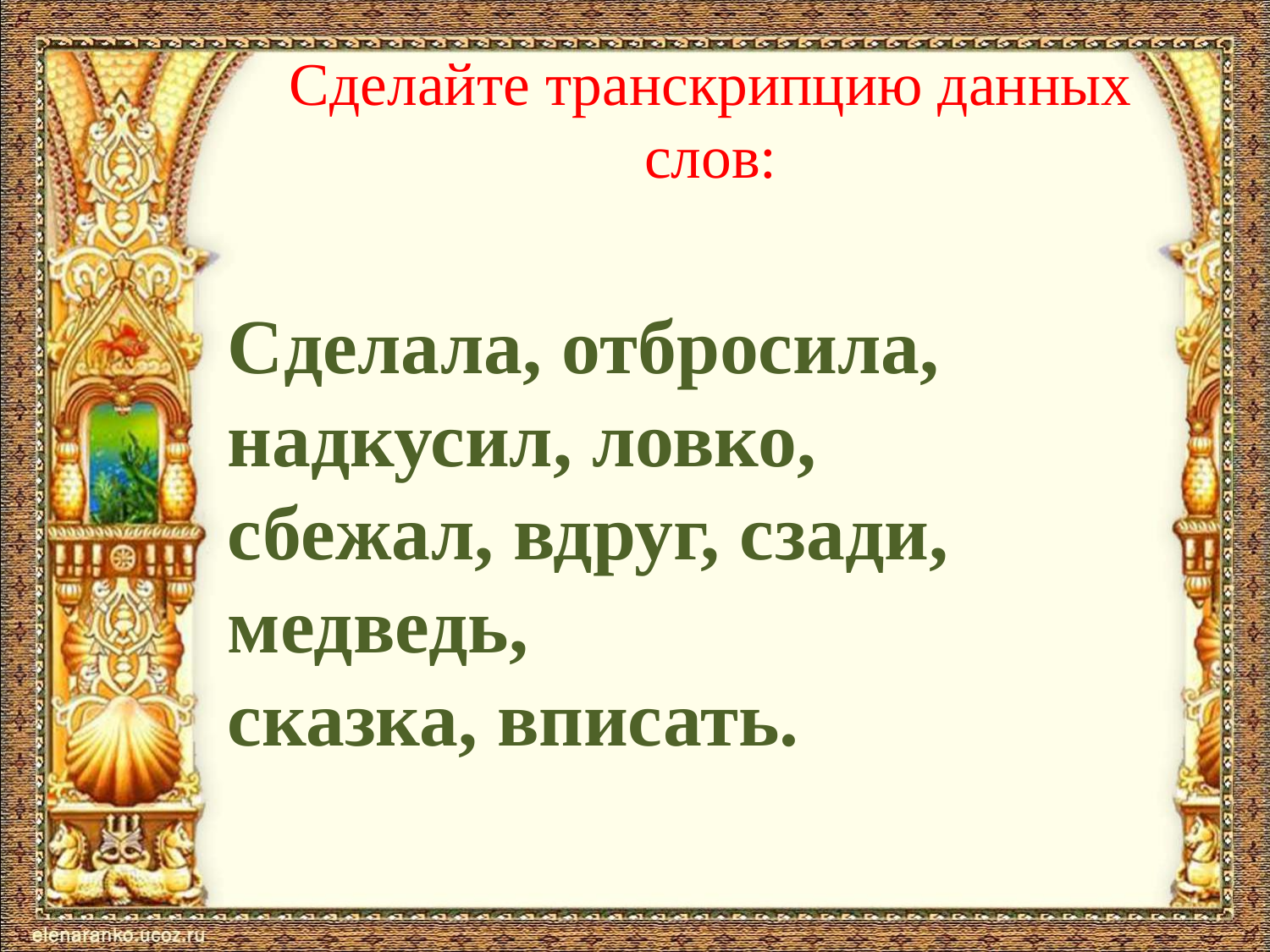

# Сделайте транскрипцию данных слов:

Сделала, отбросила, надкусил, ловко,
сбежал, вдруг, сзади, медведь,
сказка, вписать.